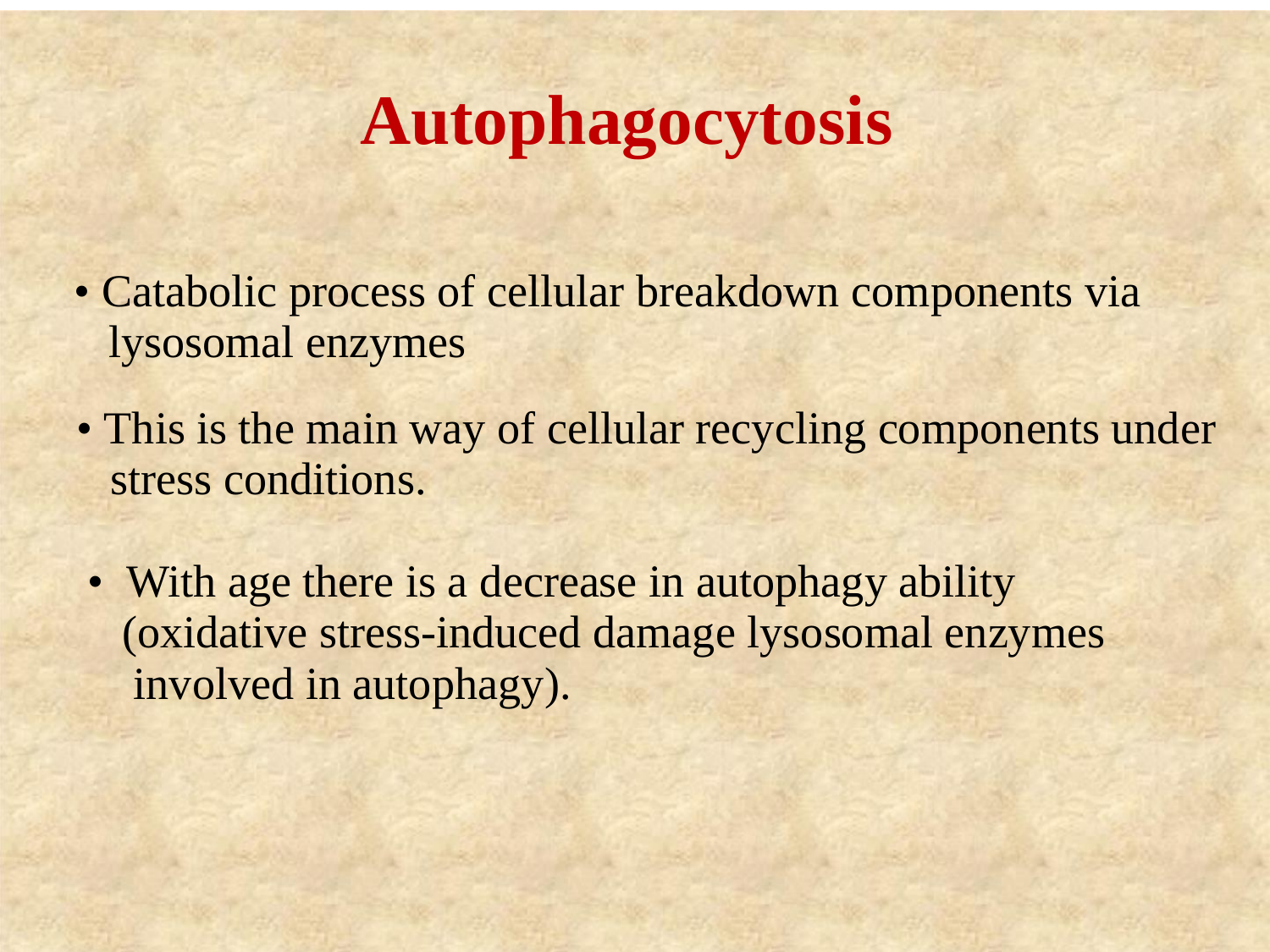

Autophagocytosis
• Catabolic process of cellular breakdown components via
   lysosomal enzymes
• This is the main way of cellular recycling components under
   stress conditions.

 •  With age there is a decrease in autophagy ability
    (oxidative stress-induced damage lysosomal enzymes
     involved in autophagy).